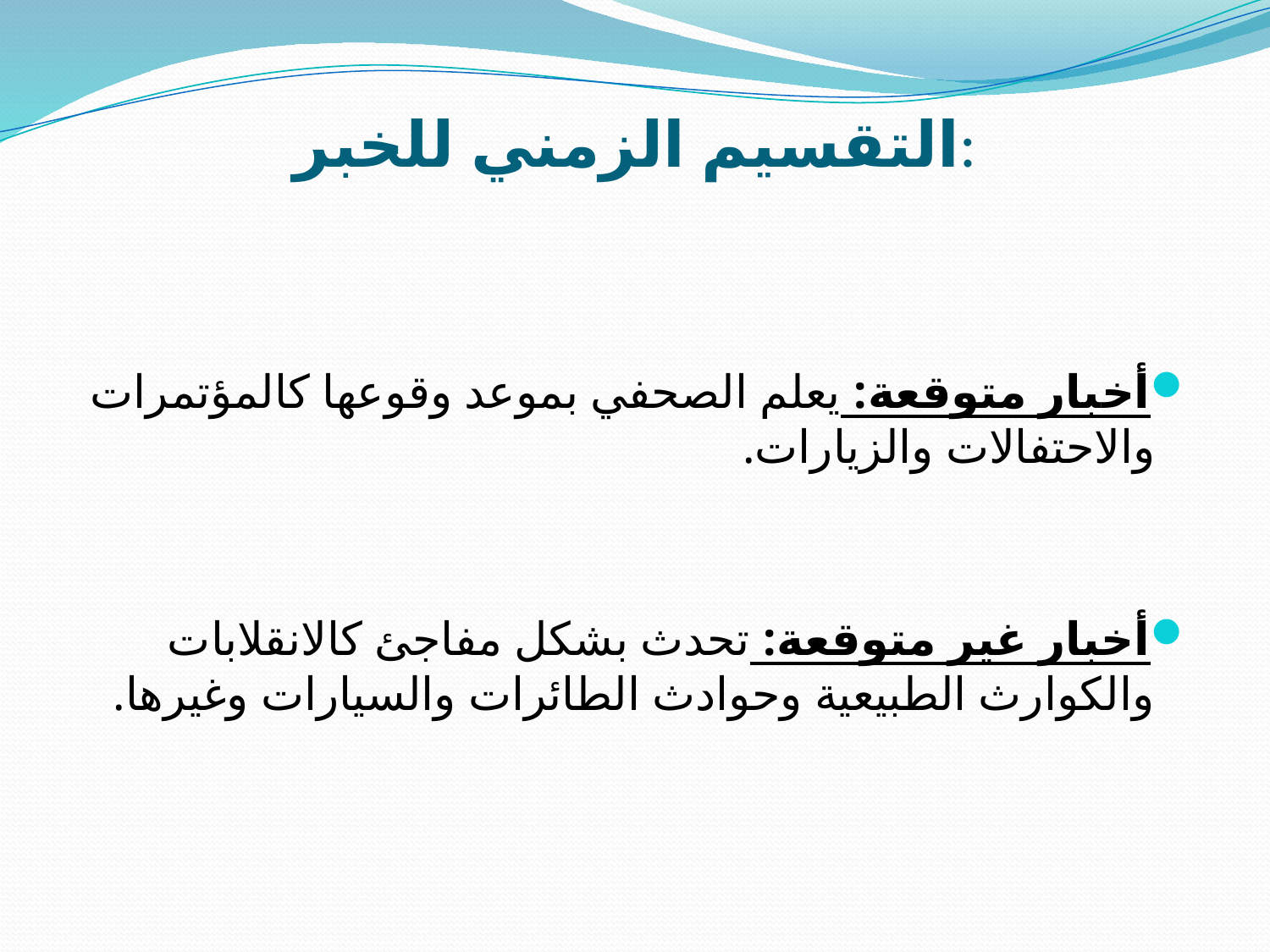

# التقسيم الزمني للخبر:
أخبار متوقعة: يعلم الصحفي بموعد وقوعها كالمؤتمرات والاحتفالات والزيارات.

أخبار غير متوقعة: تحدث بشكل مفاجئ كالانقلابات والكوارث الطبيعية وحوادث الطائرات والسيارات وغيرها.